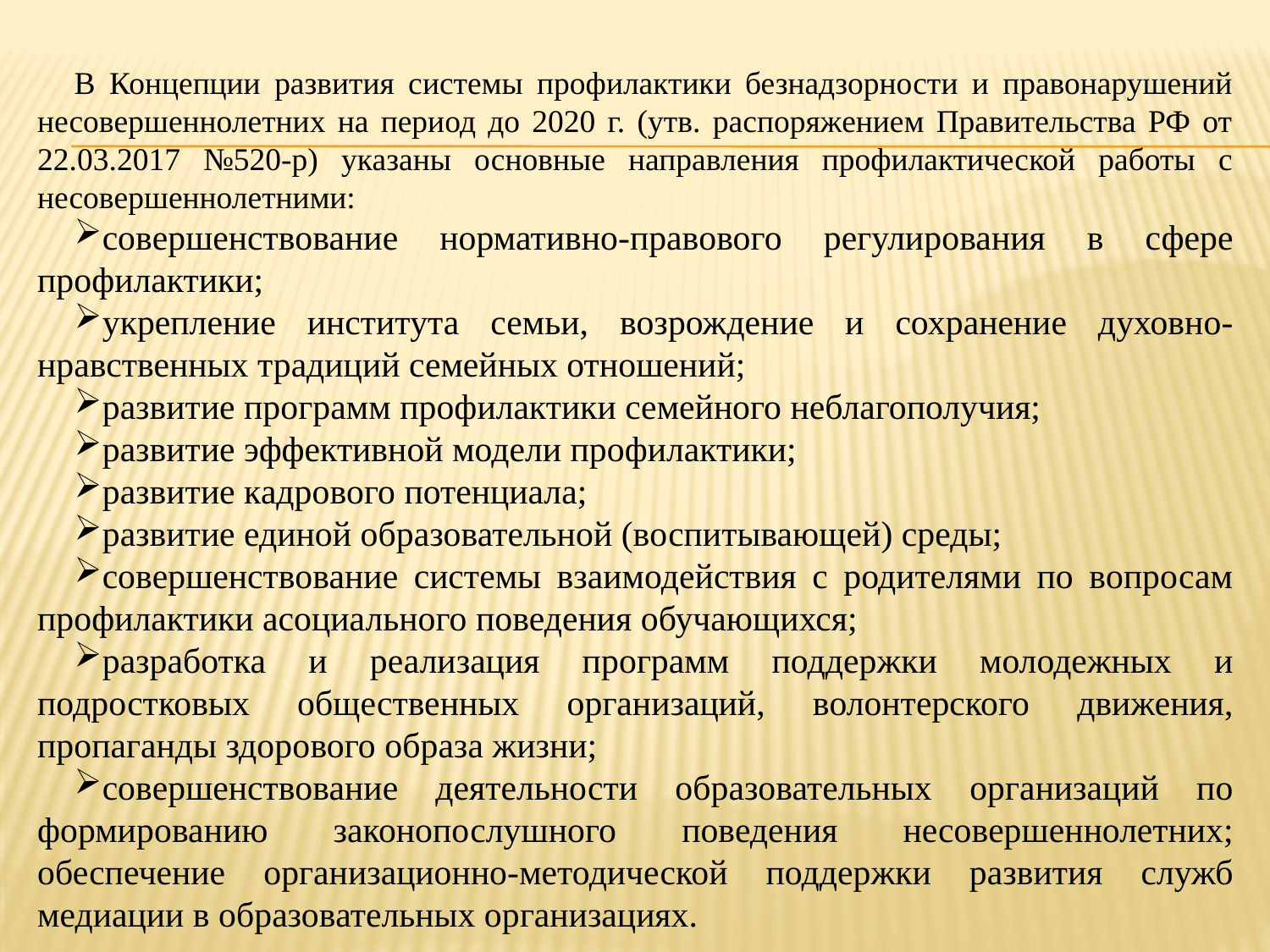

В Концепции развития системы профилактики безнадзорности и правонарушений несовершеннолетних на период до 2020 г. (утв. распоряжением Правительства РФ от 22.03.2017 №520-р) указаны основные направления профилактической работы с несовершеннолетними:
совершенствование нормативно-правового регулирования в сфере профилактики;
укрепление института семьи, возрождение и сохранение духовно-нравственных традиций семейных отношений;
развитие программ профилактики семейного неблагополучия;
развитие эффективной модели профилактики;
развитие кадрового потенциала;
развитие единой образовательной (воспитывающей) среды;
совершенствование системы взаимодействия с родителями по вопросам профилактики асоциального поведения обучающихся;
разработка и реализация программ поддержки молодежных и подростковых общественных организаций, волонтерского движения, пропаганды здорового образа жизни;
совершенствование деятельности образовательных организаций по формированию законопослушного поведения несовершеннолетних; обеспечение организационно-методической поддержки развития служб медиации в образовательных организациях.